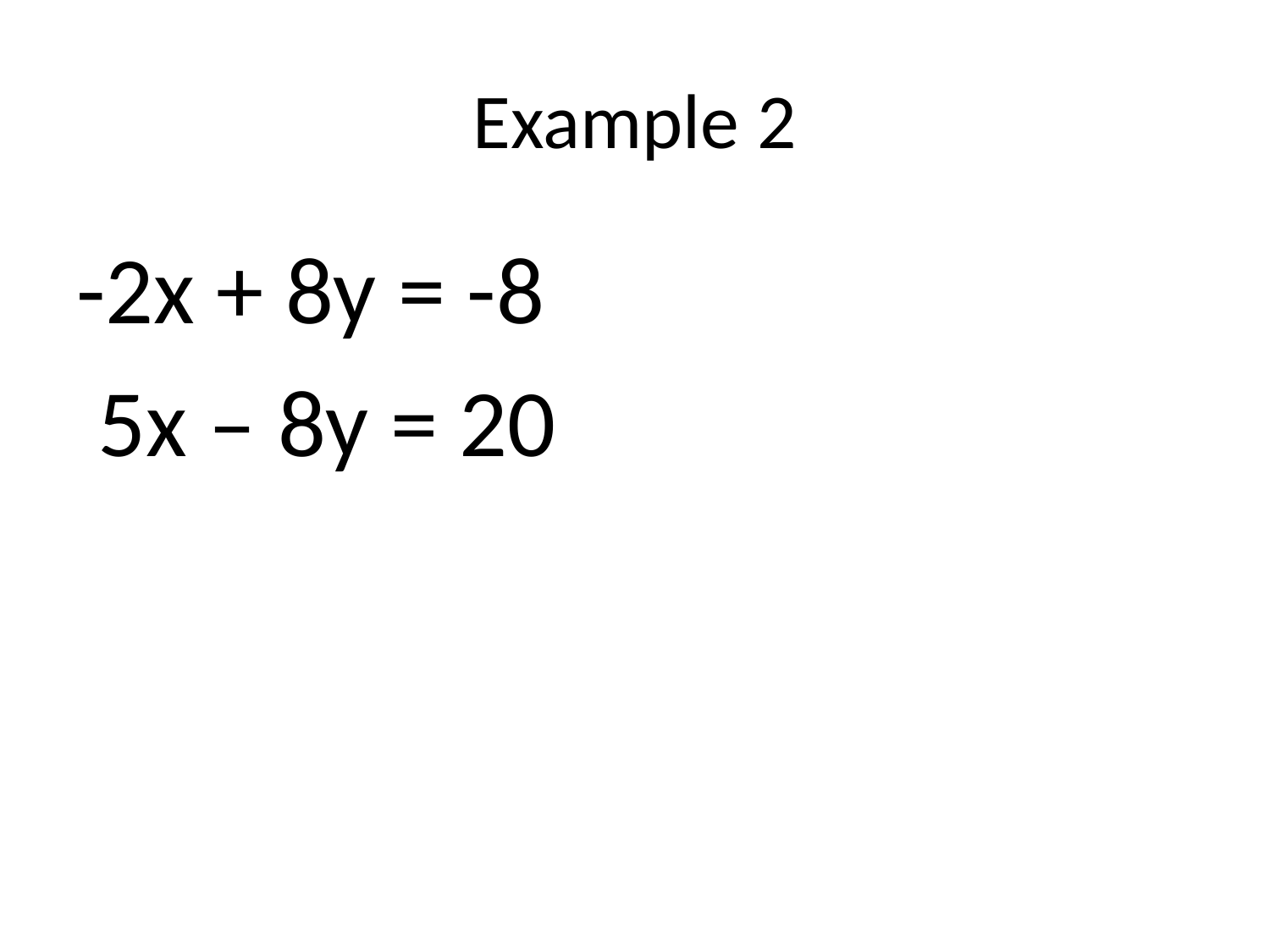

# Example 2
-2x + 8y = -8
 5x – 8y = 20